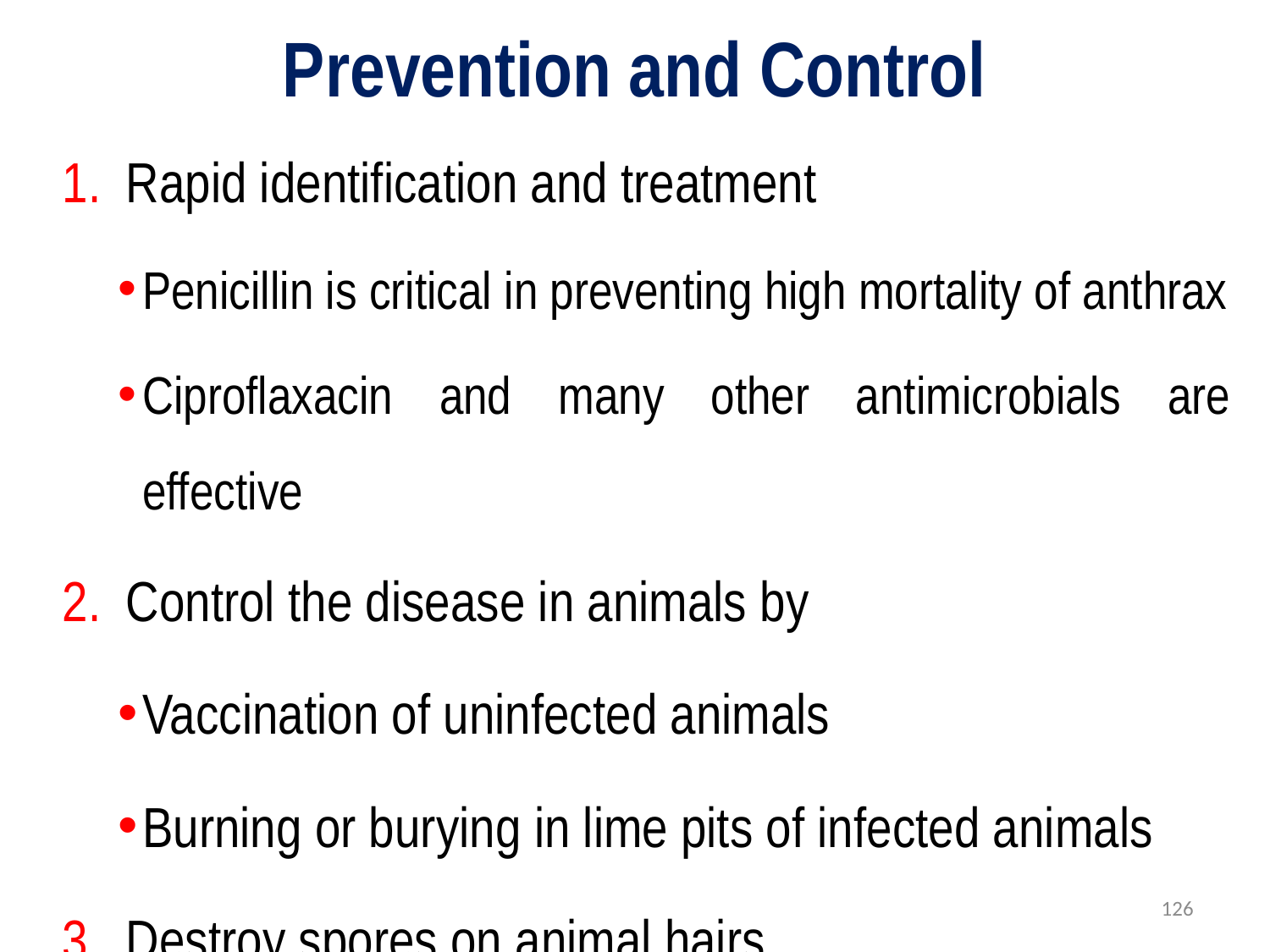

# Prevention and Control
Rapid identification and treatment
Penicillin is critical in preventing high mortality of anthrax
Ciproflaxacin and many other antimicrobials are effective
Control the disease in animals by
Vaccination of uninfected animals
Burning or burying in lime pits of infected animals
Destroy spores on animal hairs

126